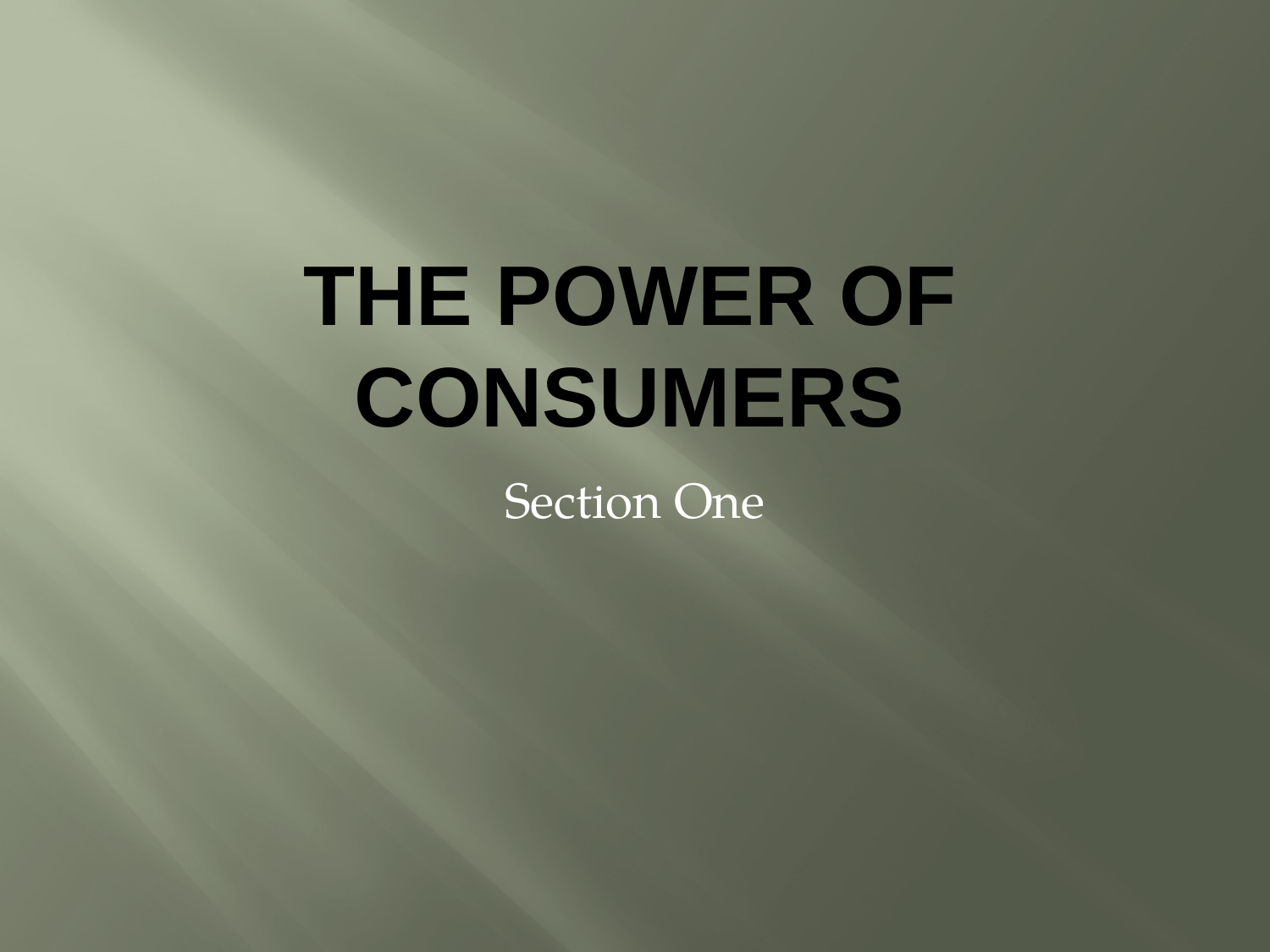

# The Power Of Consumers
Section One